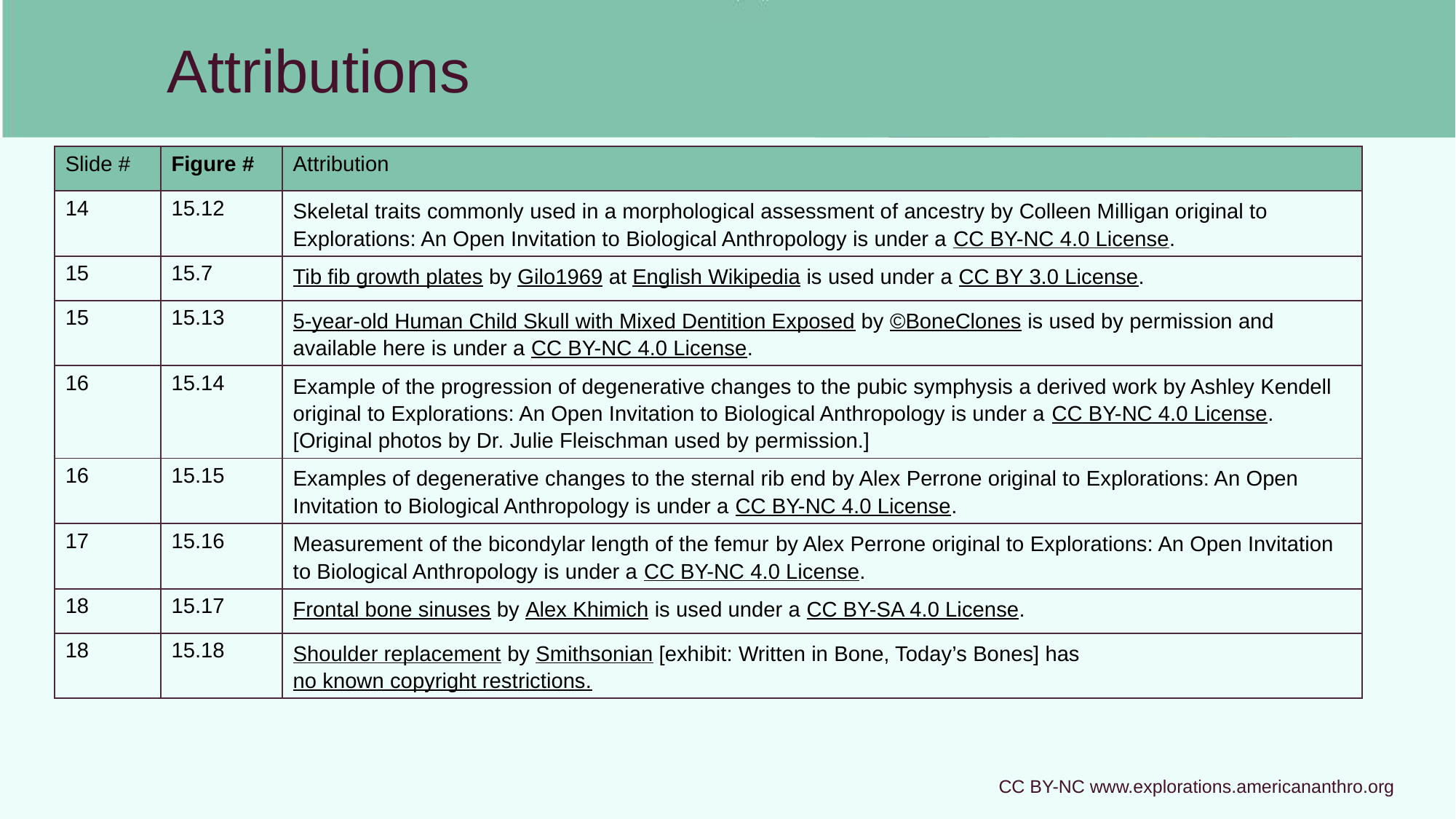

# Attributions
| Slide # | Figure # | Attribution |
| --- | --- | --- |
| 14 | 15.12 | Skeletal traits commonly used in a morphological assessment of ancestry by Colleen Milligan original to Explorations: An Open Invitation to Biological Anthropology is under a CC BY-NC 4.0 License. |
| 15 | 15.7 | Tib fib growth plates by Gilo1969 at English Wikipedia is used under a CC BY 3.0 License. |
| 15 | 15.13 | 5-year-old Human Child Skull with Mixed Dentition Exposed by ©BoneClones is used by permission and available here is under a CC BY-NC 4.0 License. |
| 16 | 15.14 | Example of the progression of degenerative changes to the pubic symphysis a derived work by Ashley Kendell original to Explorations: An Open Invitation to Biological Anthropology is under a CC BY-NC 4.0 License. [Original photos by Dr. Julie Fleischman used by permission.] |
| 16 | 15.15 | Examples of degenerative changes to the sternal rib end by Alex Perrone original to Explorations: An Open Invitation to Biological Anthropology is under a CC BY-NC 4.0 License. |
| 17 | 15.16 | Measurement of the bicondylar length of the femur by Alex Perrone original to Explorations: An Open Invitation to Biological Anthropology is under a CC BY-NC 4.0 License. |
| 18 | 15.17 | Frontal bone sinuses by Alex Khimich is used under a CC BY-SA 4.0 License. |
| 18 | 15.18 | Shoulder replacement by Smithsonian [exhibit: Written in Bone, Today’s Bones] has no known copyright restrictions. |